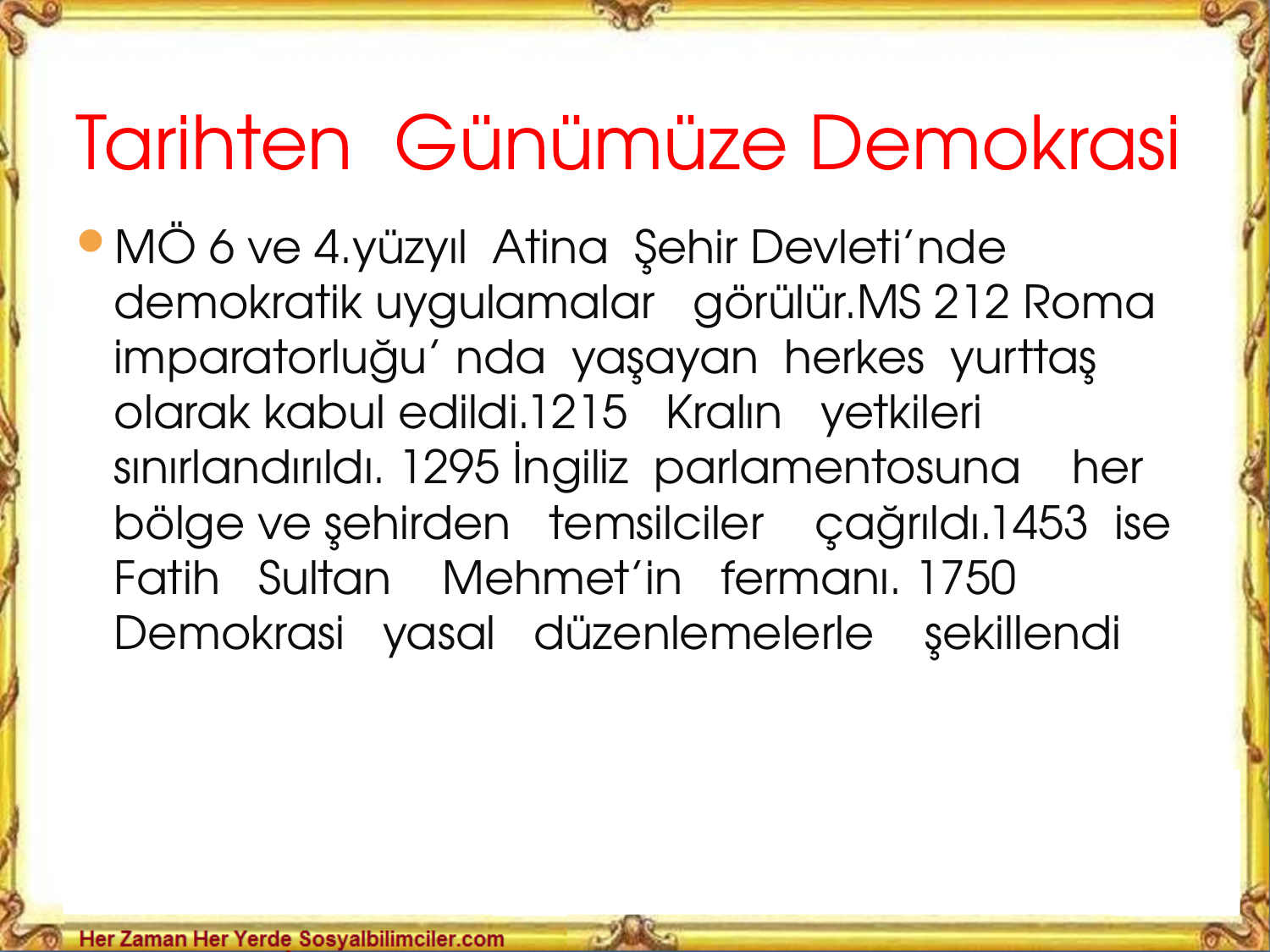

# Tarihten  Günümüze Demokrasi
MÖ 6 ve 4.yüzyıl  Atina  Şehir Devleti’nde  demokratik uygulamalar   görülür.MS 212 Roma  imparatorluğu’ nda  yaşayan  herkes  yurttaş   olarak kabul edildi.1215   Kralın   yetkileri sınırlandırıldı. 1295 İngiliz  parlamentosuna    her bölge ve şehirden   temsilciler    çağrıldı.1453  ise Fatih   Sultan    Mehmet’in   fermanı. 1750  Demokrasi   yasal   düzenlemelerle    şekillendi.